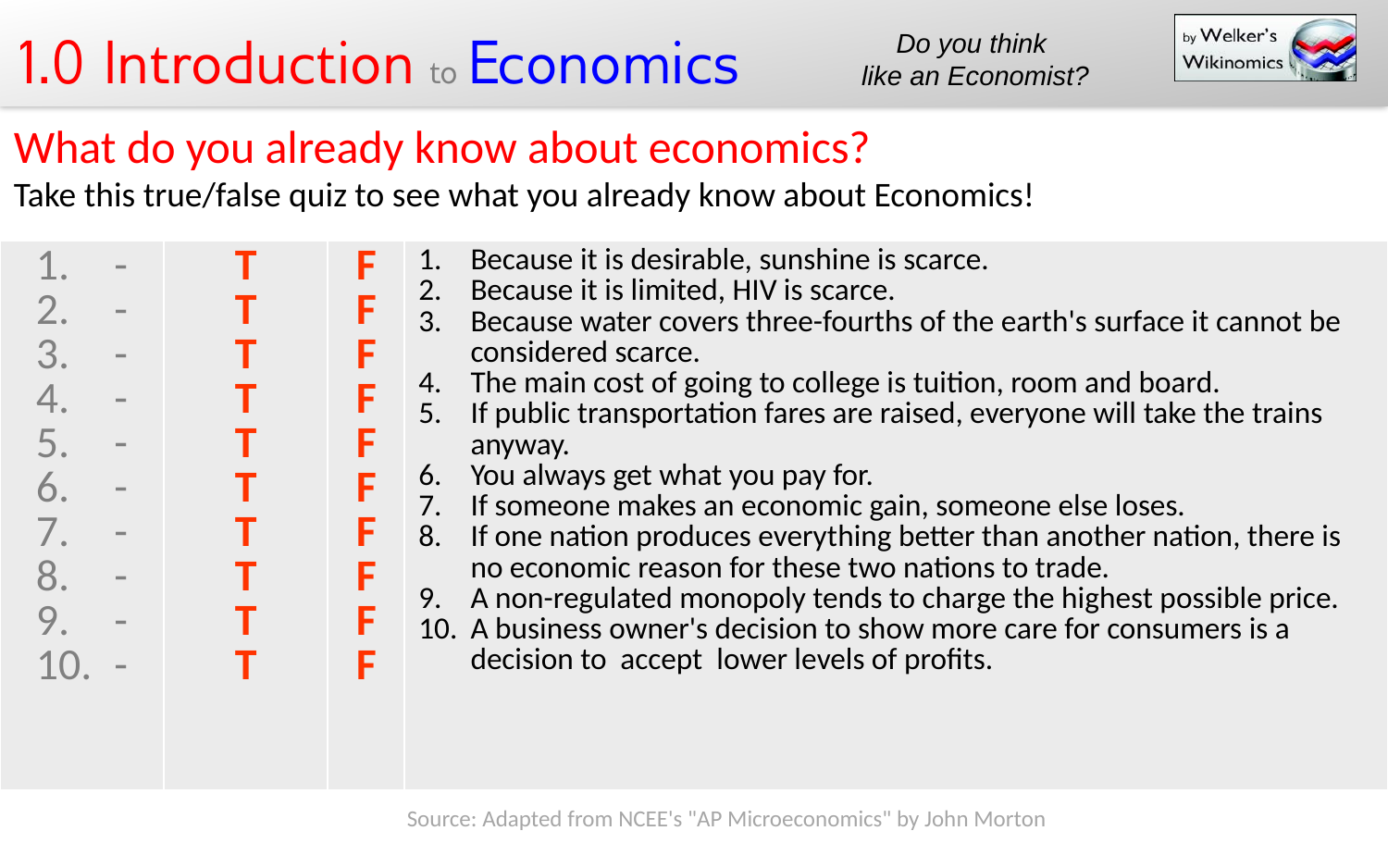

Do you think
like an Economist?
What do you already know about economics?
Take this true/false quiz to see what you already know about Economics!
| - - - - - - - - - - | T T T T T T T T T T | F F F F F F F F F F | Because it is desirable, sunshine is scarce. Because it is limited, HIV is scarce. Because water covers three-fourths of the earth's surface it cannot be considered scarce. The main cost of going to college is tuition, room and board. If public transportation fares are raised, everyone will take the trains anyway. You always get what you pay for. If someone makes an economic gain, someone else loses. If one nation produces everything better than another nation, there is no economic reason for these two nations to trade. A non-regulated monopoly tends to charge the highest possible price. A business owner's decision to show more care for consumers is a decision to accept lower levels of profits. |
| --- | --- | --- | --- |
Source: Adapted from NCEE's "AP Microeconomics" by John Morton